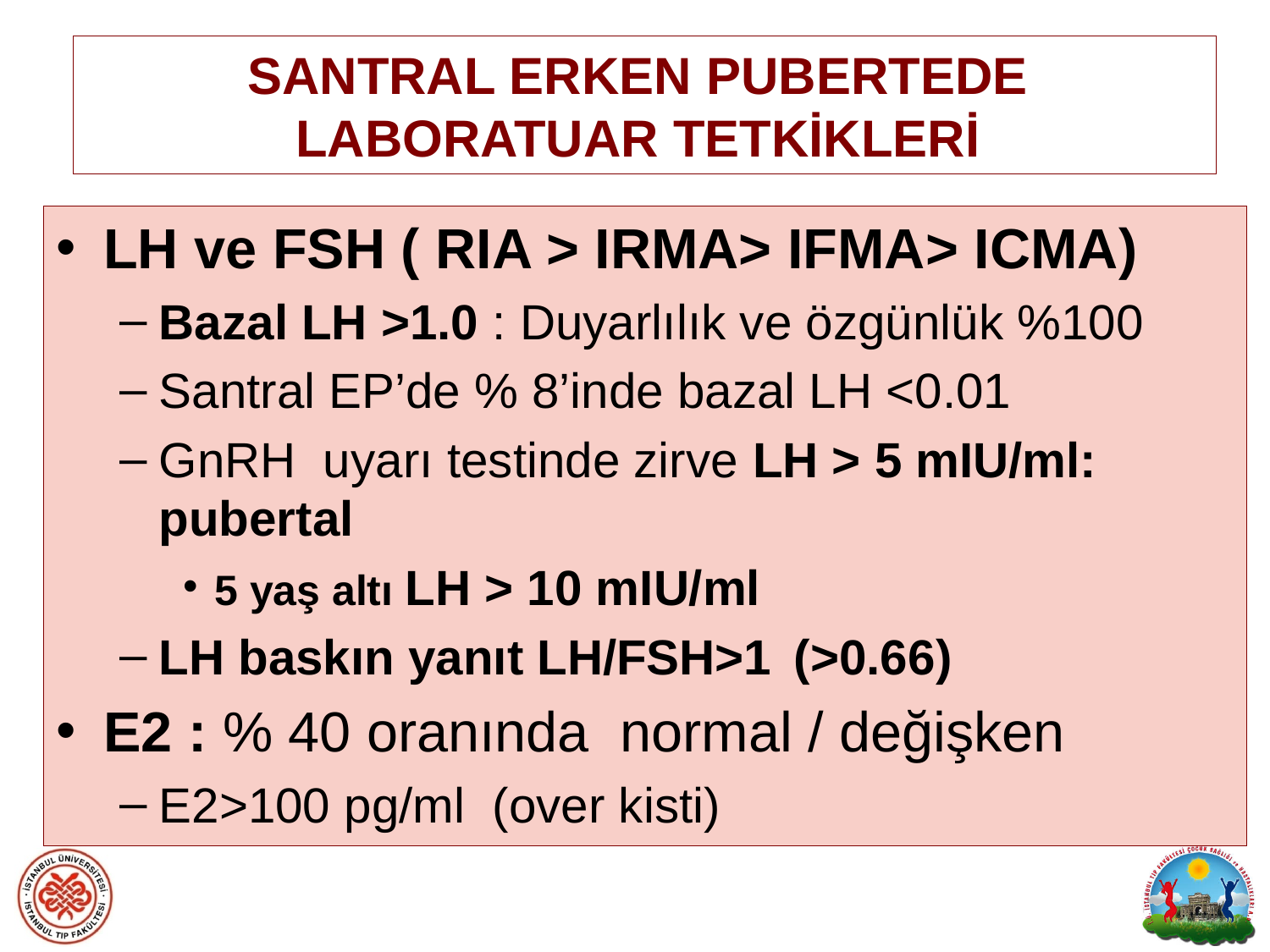

# SANTRAL ERKEN PUBERTEDE  LABORATUAR TETKİKLERİ
LH ve FSH ( RIA > IRMA> IFMA> ICMA)
Bazal LH >1.0 : Duyarlılık ve özgünlük %100
Santral EP’de % 8’inde bazal LH <0.01
GnRH  uyarı testinde zirve LH > 5 mIU/ml:  pubertal
5 yaş altı LH > 10 mIU/ml
LH baskın yanıt LH/FSH>1	(>0.66)
E2 : % 40 oranında  normal / değişken
E2>100 pg/ml  (over kisti)